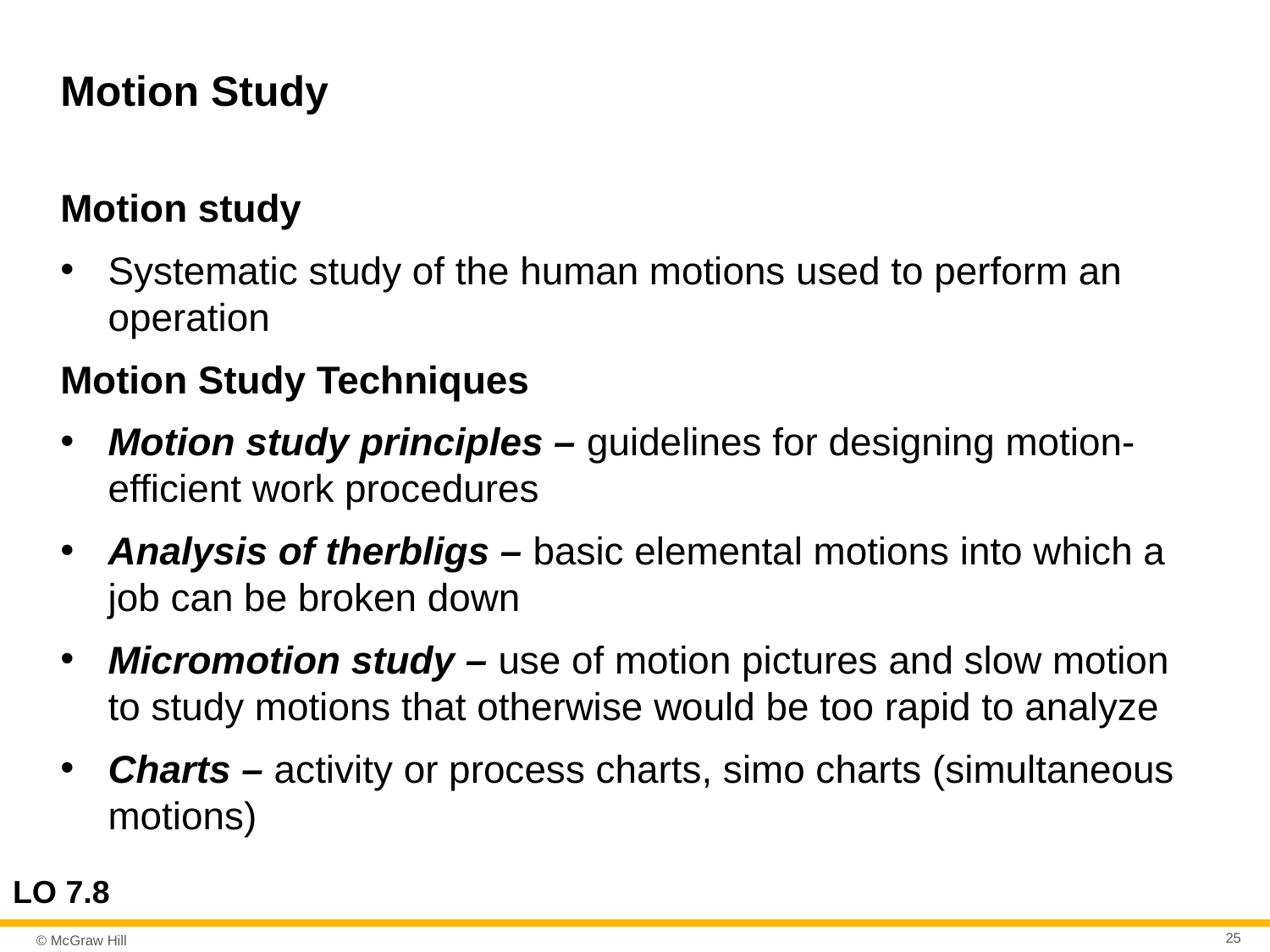

# Motion Study
Motion study
Systematic study of the human motions used to perform an operation
Motion Study Techniques
Motion study principles – guidelines for designing motion-efficient work procedures
Analysis of therbligs – basic elemental motions into which a job can be broken down
Micromotion study – use of motion pictures and slow motion to study motions that otherwise would be too rapid to analyze
Charts – activity or process charts, simo charts (simultaneous motions)
LO 7.8